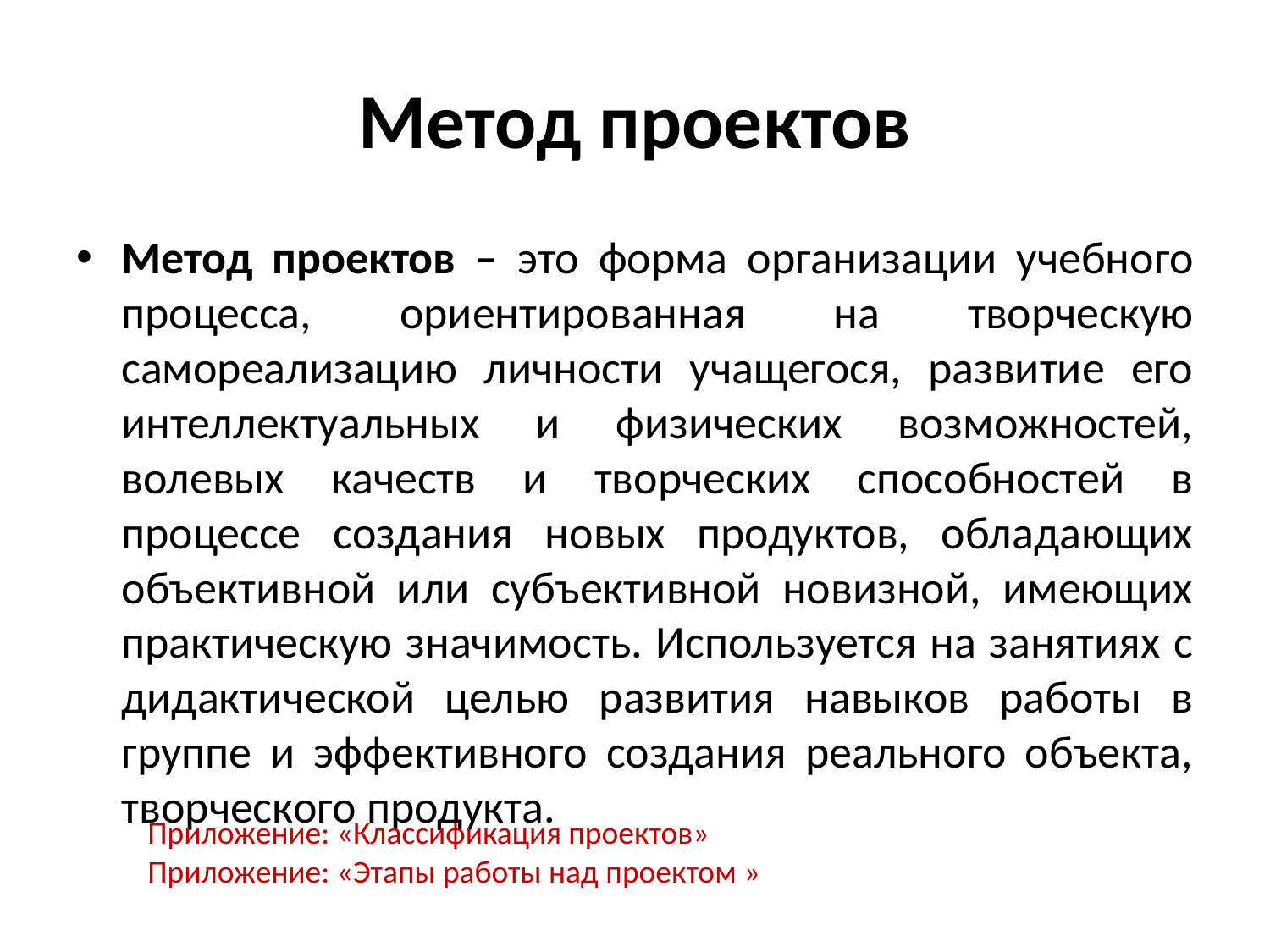

# Метод проектов
Метод проектов – это форма организации учебного процесса, ориентированная на творческую самореализацию личности учащегося, развитие его интеллектуальных и физических возможностей, волевых качеств и творческих способностей в процессе создания новых продуктов, обладающих объективной или субъективной новизной, имеющих практическую значимость. Используется на занятиях с дидактической целью развития навыков работы в группе и эффективного создания реального объекта, творческого продукта.

Приложение: «Классификация проектов»
Приложение: «Этапы работы над проектом »